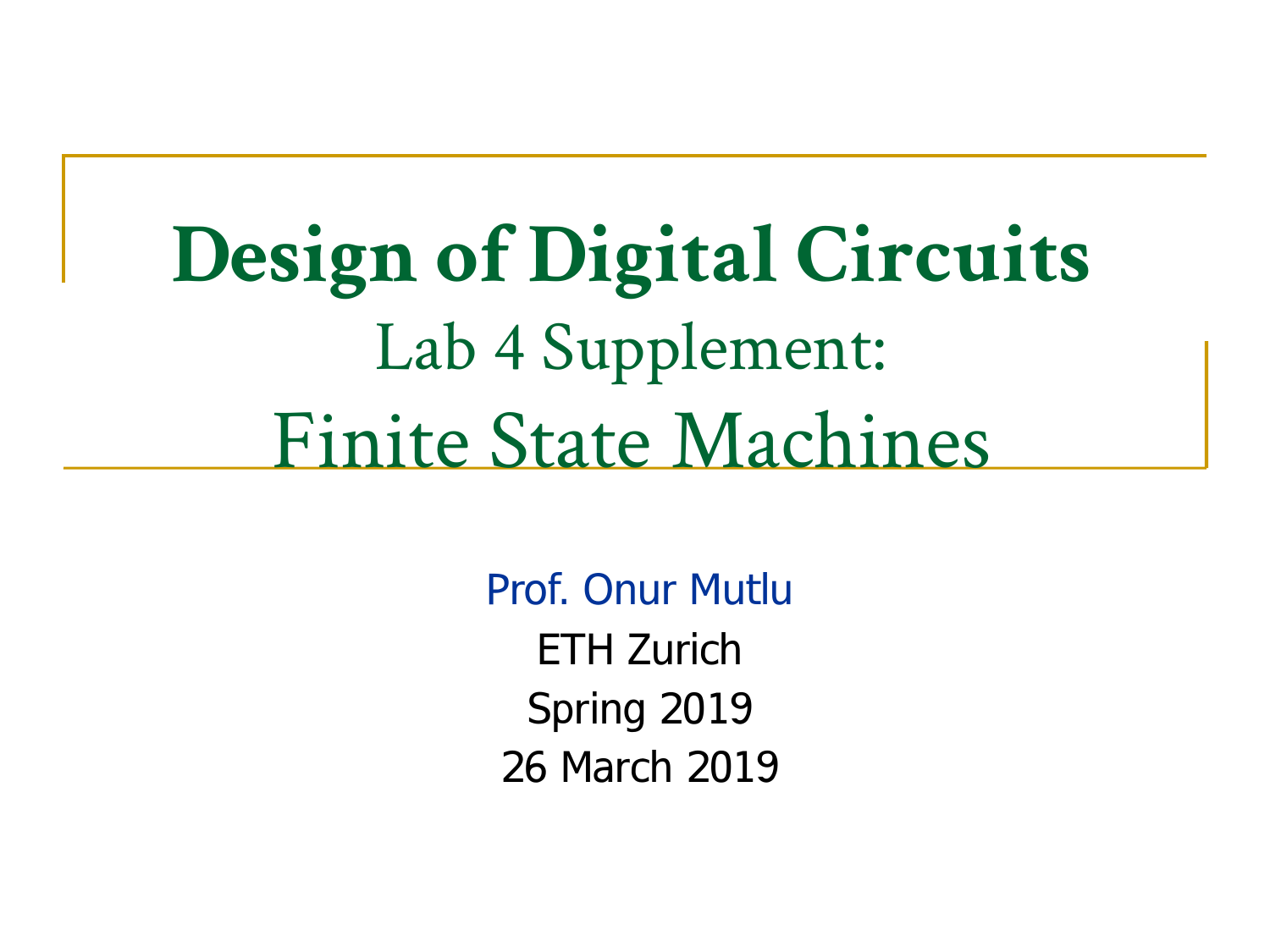

# Design of Digital Circuits Lab 4 Supplement: Finite State Machines

Prof. Onur Mutlu
ETH Zurich
Spring 2019
26 March 2019